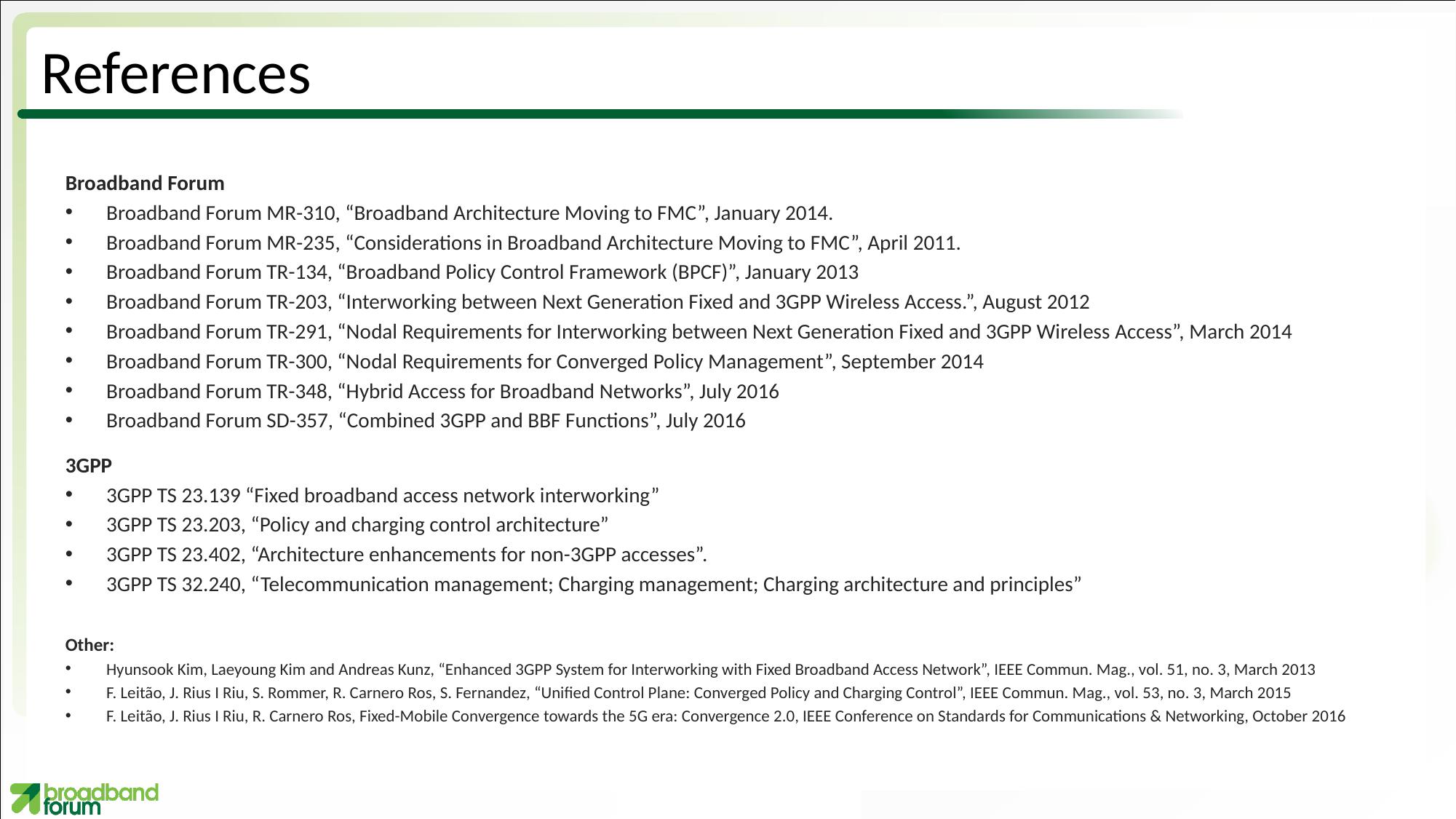

# References
Broadband Forum
Broadband Forum MR-310, “Broadband Architecture Moving to FMC”, January 2014.
Broadband Forum MR-235, “Considerations in Broadband Architecture Moving to FMC”, April 2011.
Broadband Forum TR-134, “Broadband Policy Control Framework (BPCF)”, January 2013
Broadband Forum TR-203, “Interworking between Next Generation Fixed and 3GPP Wireless Access.”, August 2012
Broadband Forum TR-291, “Nodal Requirements for Interworking between Next Generation Fixed and 3GPP Wireless Access”, March 2014
Broadband Forum TR-300, “Nodal Requirements for Converged Policy Management”, September 2014
Broadband Forum TR-348, “Hybrid Access for Broadband Networks”, July 2016
Broadband Forum SD-357, “Combined 3GPP and BBF Functions”, July 2016

3GPP
3GPP TS 23.139 “Fixed broadband access network interworking”
3GPP TS 23.203, “Policy and charging control architecture”
3GPP TS 23.402, “Architecture enhancements for non-3GPP accesses”.
3GPP TS 32.240, “Telecommunication management; Charging management; Charging architecture and principles”

Other:
Hyunsook Kim, Laeyoung Kim and Andreas Kunz, “Enhanced 3GPP System for Interworking with Fixed Broadband Access Network”, IEEE Commun. Mag., vol. 51, no. 3, March 2013
F. Leitão, J. Rius I Riu, S. Rommer, R. Carnero Ros, S. Fernandez, “Unified Control Plane: Converged Policy and Charging Control”, IEEE Commun. Mag., vol. 53, no. 3, March 2015
F. Leitão, J. Rius I Riu, R. Carnero Ros, Fixed-Mobile Convergence towards the 5G era: Convergence 2.0, IEEE Conference on Standards for Communications & Networking, October 2016